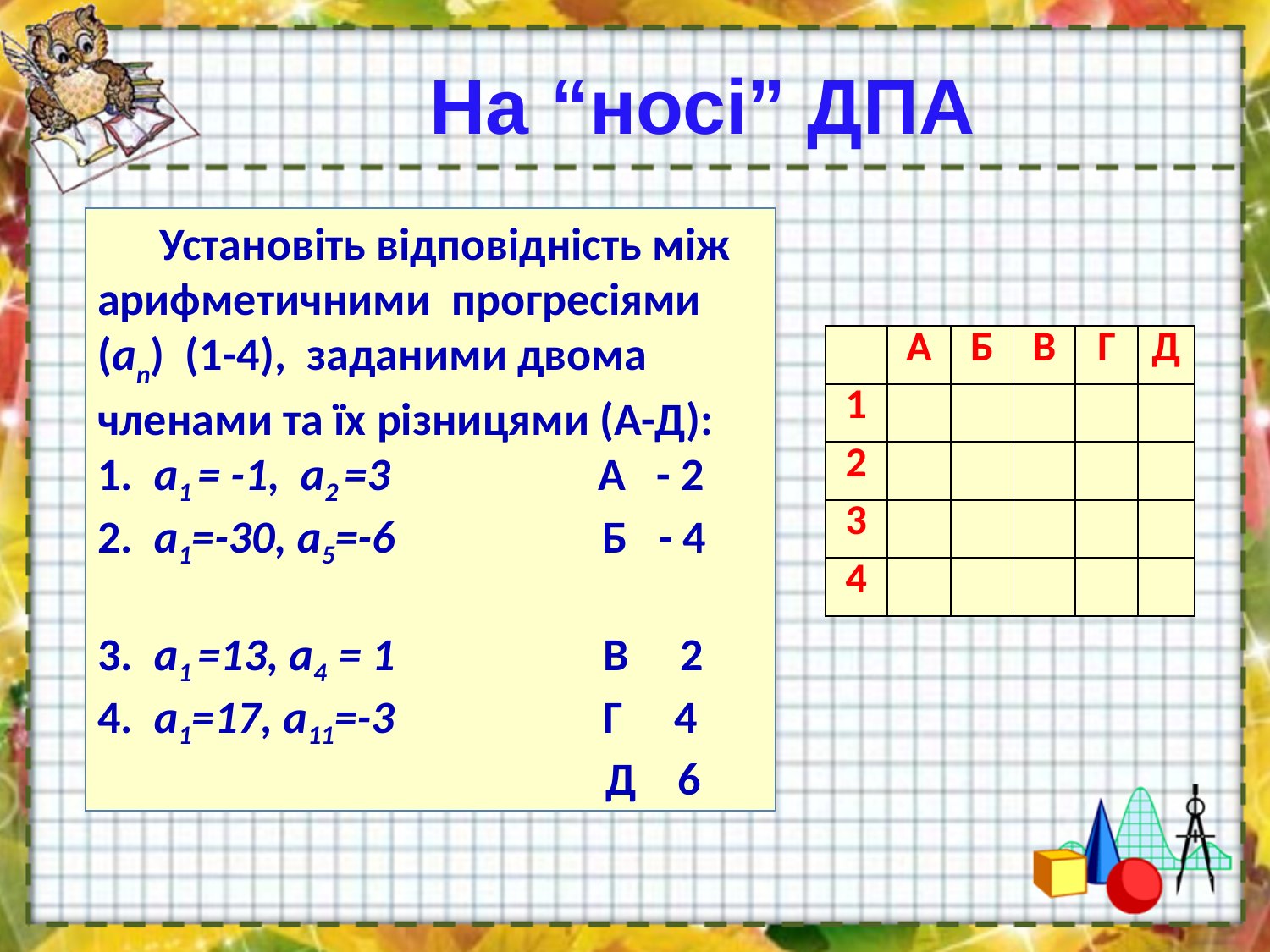

# На “носі” ДПА
      Установіть відповідність між арифметичними  прогресіями (an)  (1-4),  заданими двома  членами та їх різницями (А-Д):
1.  a1 = -1,  a2 =3                    А   - 2
2.  а1=-30, а5=-6                    Б   - 4
3.  а1 =13, а4  = 1	            В     2
4.  а1=17, а11=-3	            Г     4
                                                 Д    6
|  | А | Б | В | Г | Д |
| --- | --- | --- | --- | --- | --- |
| 1 |  |  |  |  |  |
| 2 |  |  |  |  |  |
| 3 |  |  |  |  |  |
| 4 |  |  |  |  |  |